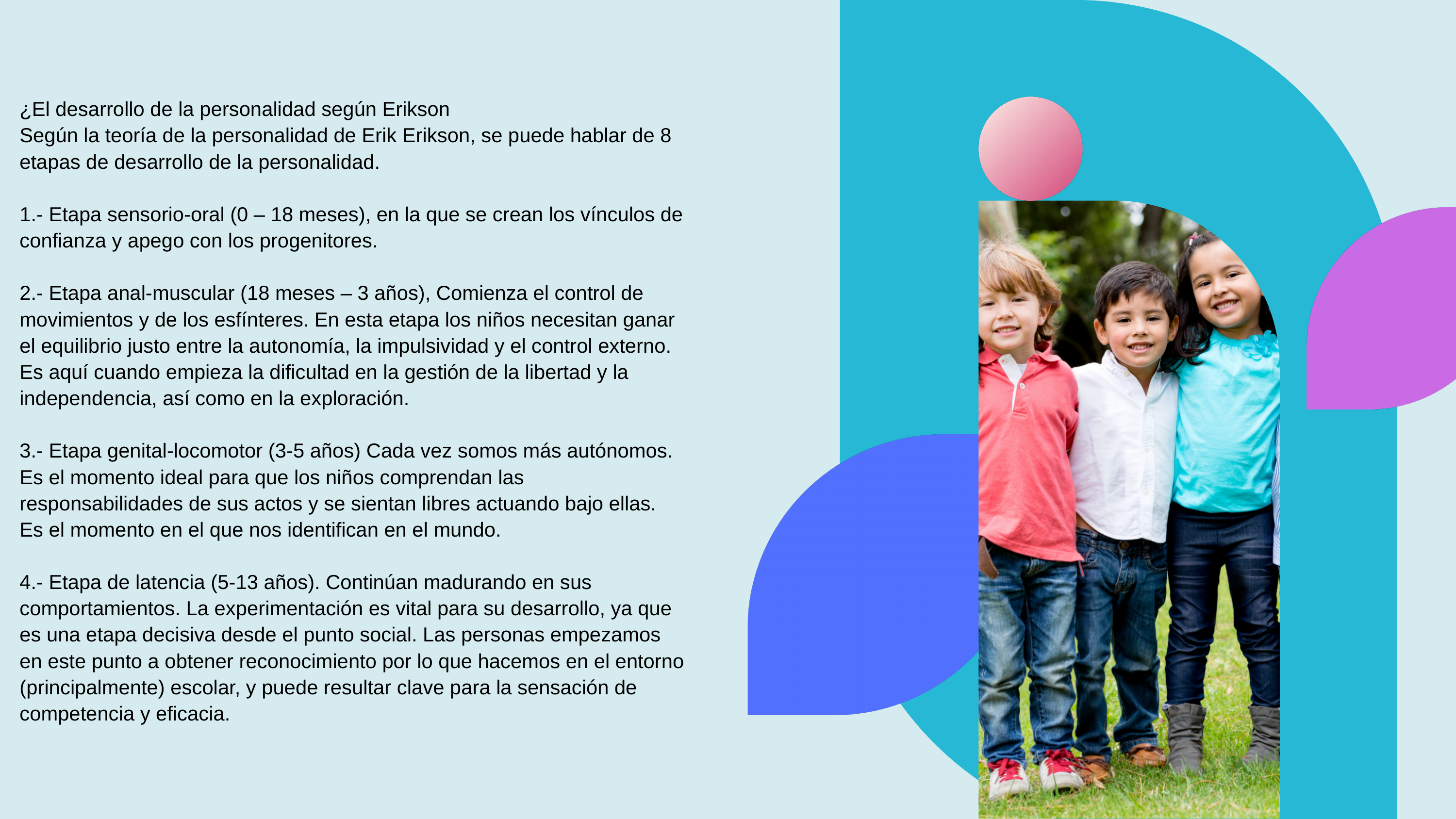

¿El desarrollo de la personalidad según Erikson
Según la teoría de la personalidad de Erik Erikson, se puede hablar de 8 etapas de desarrollo de la personalidad.

1.- Etapa sensorio-oral (0 – 18 meses), en la que se crean los vínculos de confianza y apego con los progenitores.

2.- Etapa anal-muscular (18 meses – 3 años), Comienza el control de movimientos y de los esfínteres. En esta etapa los niños necesitan ganar el equilibrio justo entre la autonomía, la impulsividad y el control externo. Es aquí cuando empieza la dificultad en la gestión de la libertad y la independencia, así como en la exploración.

3.- Etapa genital-locomotor (3-5 años) Cada vez somos más autónomos. Es el momento ideal para que los niños comprendan las responsabilidades de sus actos y se sientan libres actuando bajo ellas. Es el momento en el que nos identifican en el mundo.

4.- Etapa de latencia (5-13 años). Continúan madurando en sus comportamientos. La experimentación es vital para su desarrollo, ya que es una etapa decisiva desde el punto social. Las personas empezamos en este punto a obtener reconocimiento por lo que hacemos en el entorno (principalmente) escolar, y puede resultar clave para la sensación de competencia y eficacia.